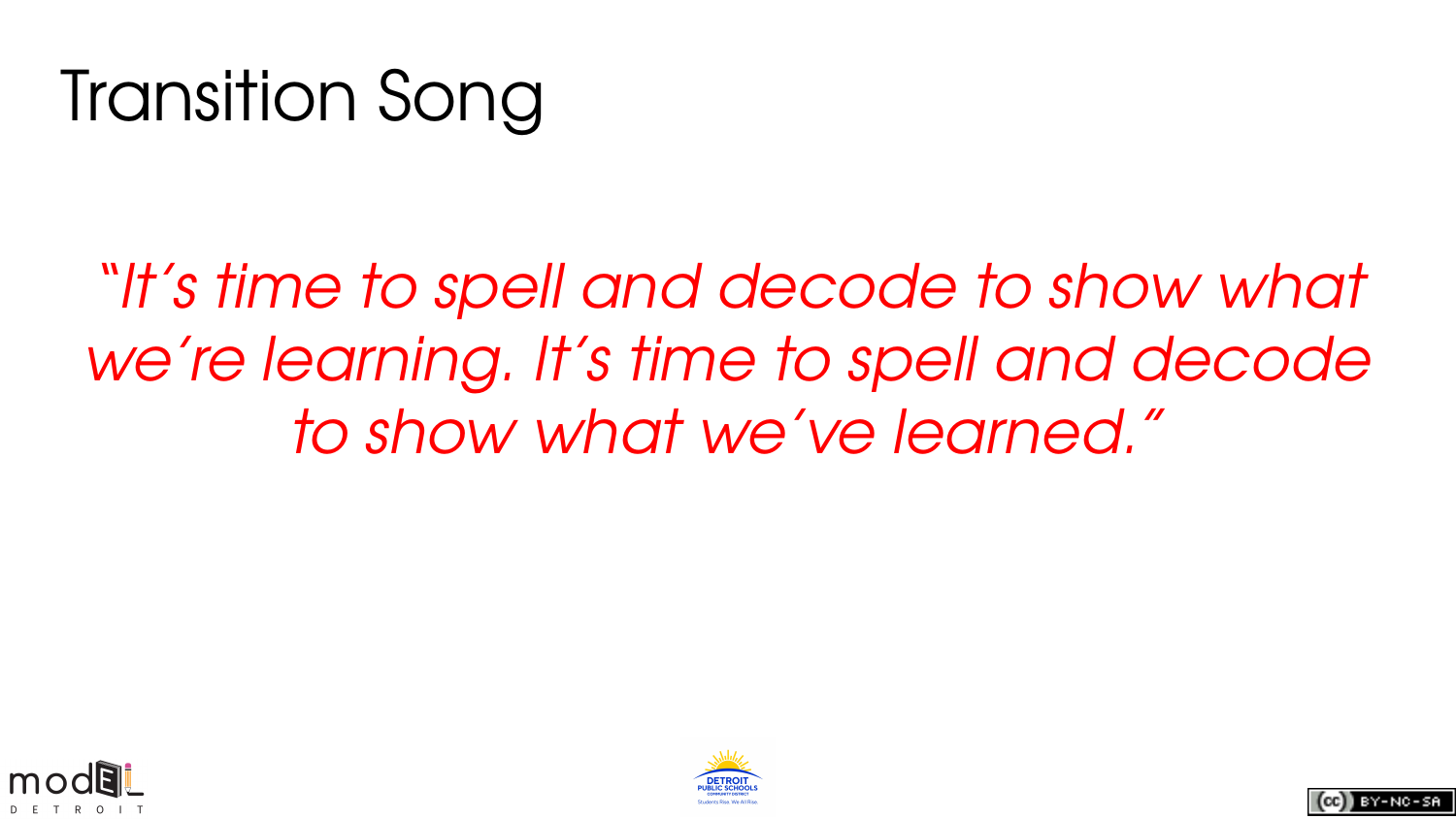

# Transition Song

“It’s time to spell and decode to show what we’re learning. It’s time to spell and decode to show what we’ve learned.”